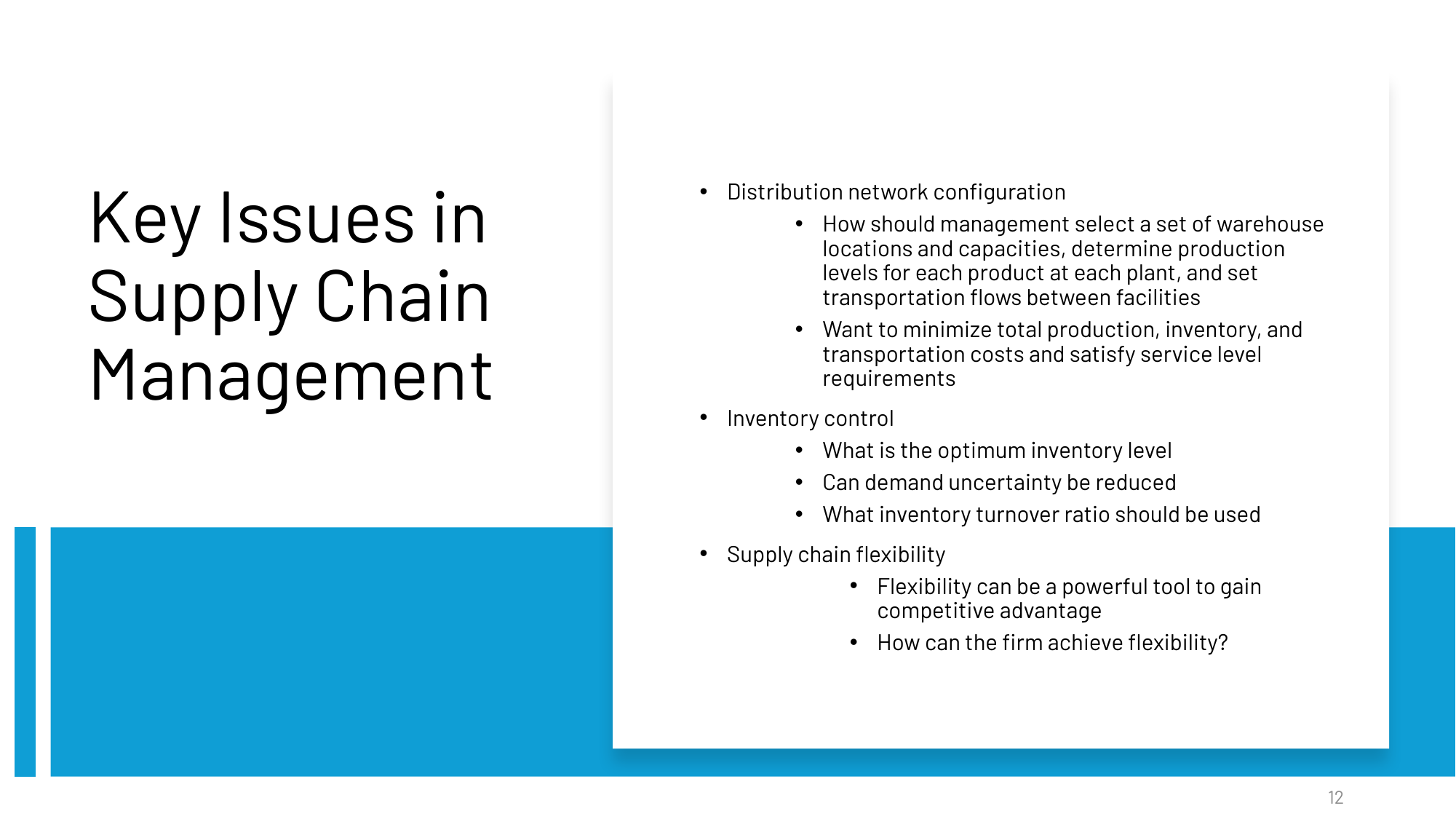

Distribution network configuration
How should management select a set of warehouse locations and capacities, determine production levels for each product at each plant, and set transportation flows between facilities
Want to minimize total production, inventory, and transportation costs and satisfy service level requirements
Inventory control
What is the optimum inventory level
Can demand uncertainty be reduced
What inventory turnover ratio should be used
Supply chain flexibility
Flexibility can be a powerful tool to gain competitive advantage
How can the firm achieve flexibility?
# Key Issues in Supply Chain Management

12